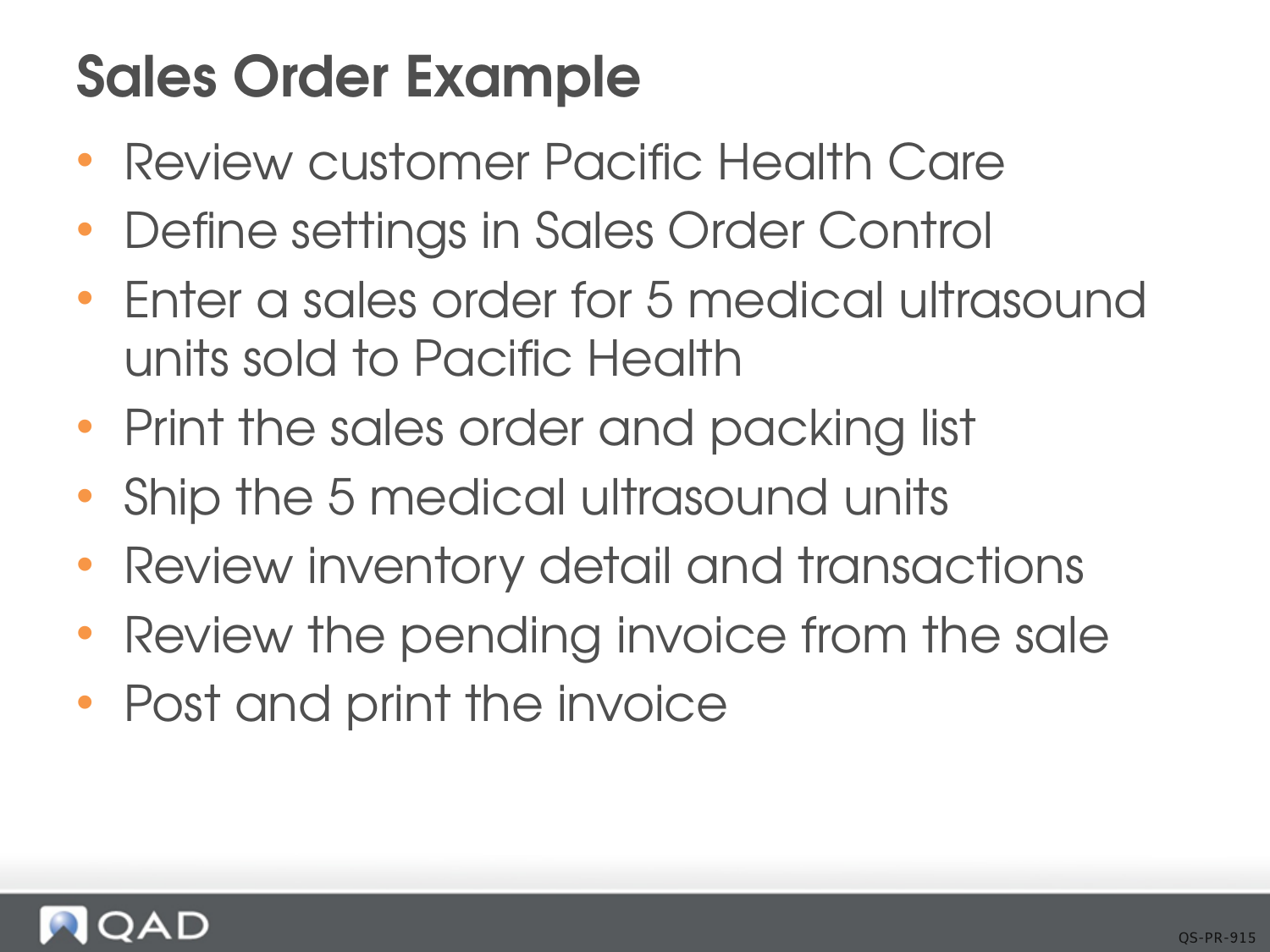

# Sales Order Example
Review customer Pacific Health Care
Define settings in Sales Order Control
Enter a sales order for 5 medical ultrasound units sold to Pacific Health
Print the sales order and packing list
Ship the 5 medical ultrasound units
Review inventory detail and transactions
Review the pending invoice from the sale
Post and print the invoice
QS-PR-915